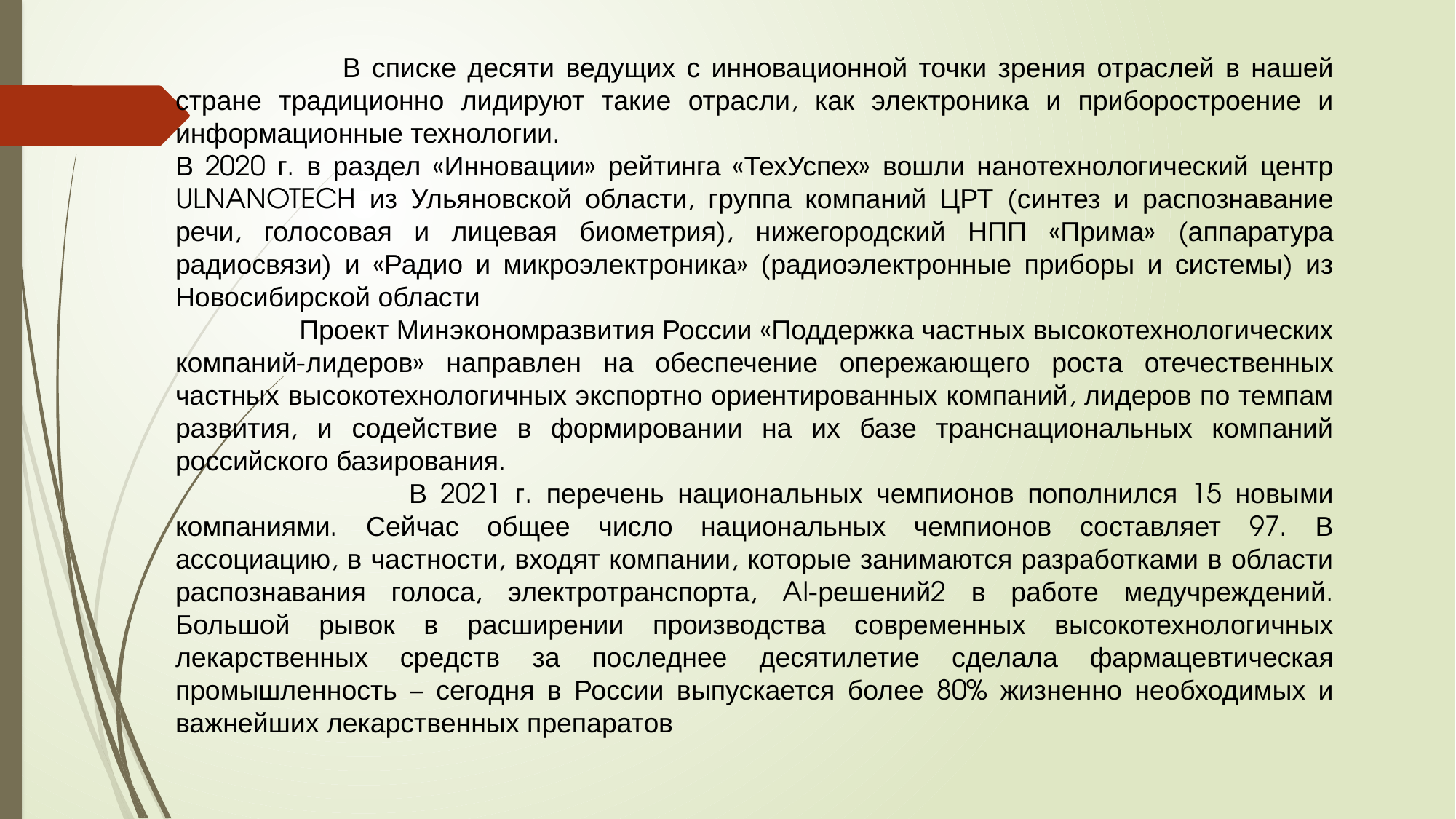

В списке десяти ведущих с инновационной точки зрения отраслей в нашей стране традиционно лидируют такие отрасли, как электроника и приборостроение и информационные технологии.
В 2020 г. в раздел «Инновации» рейтинга «ТехУспех» вошли нанотехнологический центр ULNANOTECH из Ульяновской области, группа компаний ЦРТ (синтез и распознавание речи, голосовая и лицевая биометрия), нижегородский НПП «Прима» (аппаратура радиосвязи) и «Радио и микроэлектроника» (радиоэлектронные приборы и системы) из Новосибирской области
                Проект Минэкономразвития России «Поддержка частных высокотехнологических компаний-лидеров» направлен на обеспечение опережающего роста отечественных частных высокотехнологичных экспортно ориентированных компаний, лидеров по темпам развития, и содействие в формировании на их базе транснациональных компаний российского базирования.
                 В 2021 г. перечень национальных чемпионов пополнился 15 новыми компаниями. Сейчас общее число национальных чемпионов составляет 97. В ассоциацию, в частности, входят компании, которые занимаются разработками в области распознавания голоса, электротранспорта, AI-решений2 в работе медучреждений. Большой рывок в расширении производства современных высокотехнологичных лекарственных средств за последнее десятилетие сделала фармацевтическая промышленность – сегодня в России выпускается более 80% жизненно необходимых и важнейших лекарственных препаратов